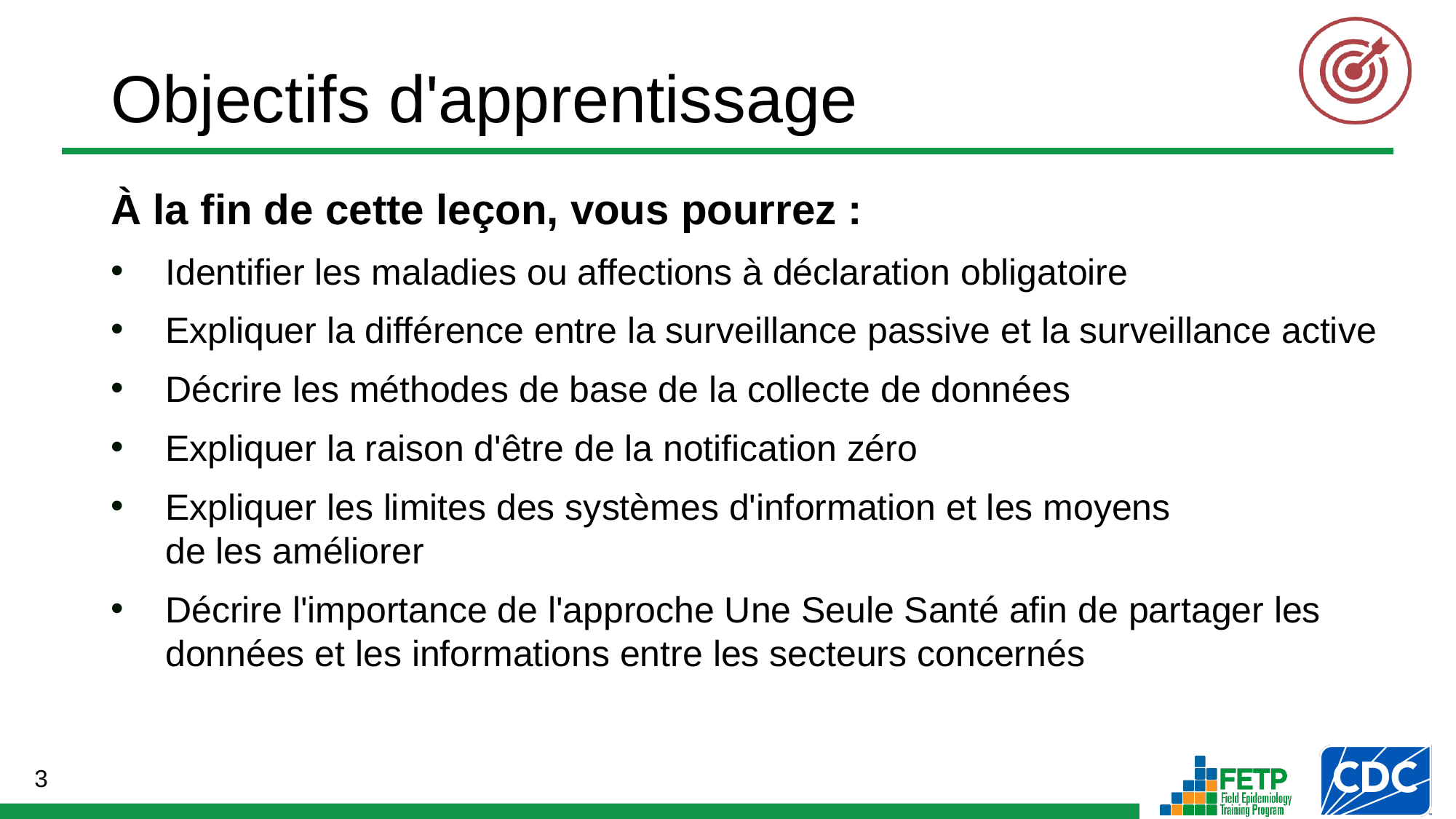

À la fin de cette leçon, vous pourrez :
Identifier les maladies ou affections à déclaration obligatoire
Expliquer la différence entre la surveillance passive et la surveillance active
Décrire les méthodes de base de la collecte de données
Expliquer la raison d'être de la notification zéro
Expliquer les limites des systèmes d'information et les moyens
de les améliorer
Décrire l'importance de l'approche Une Seule Santé afin de partager les données et les informations entre les secteurs concernés